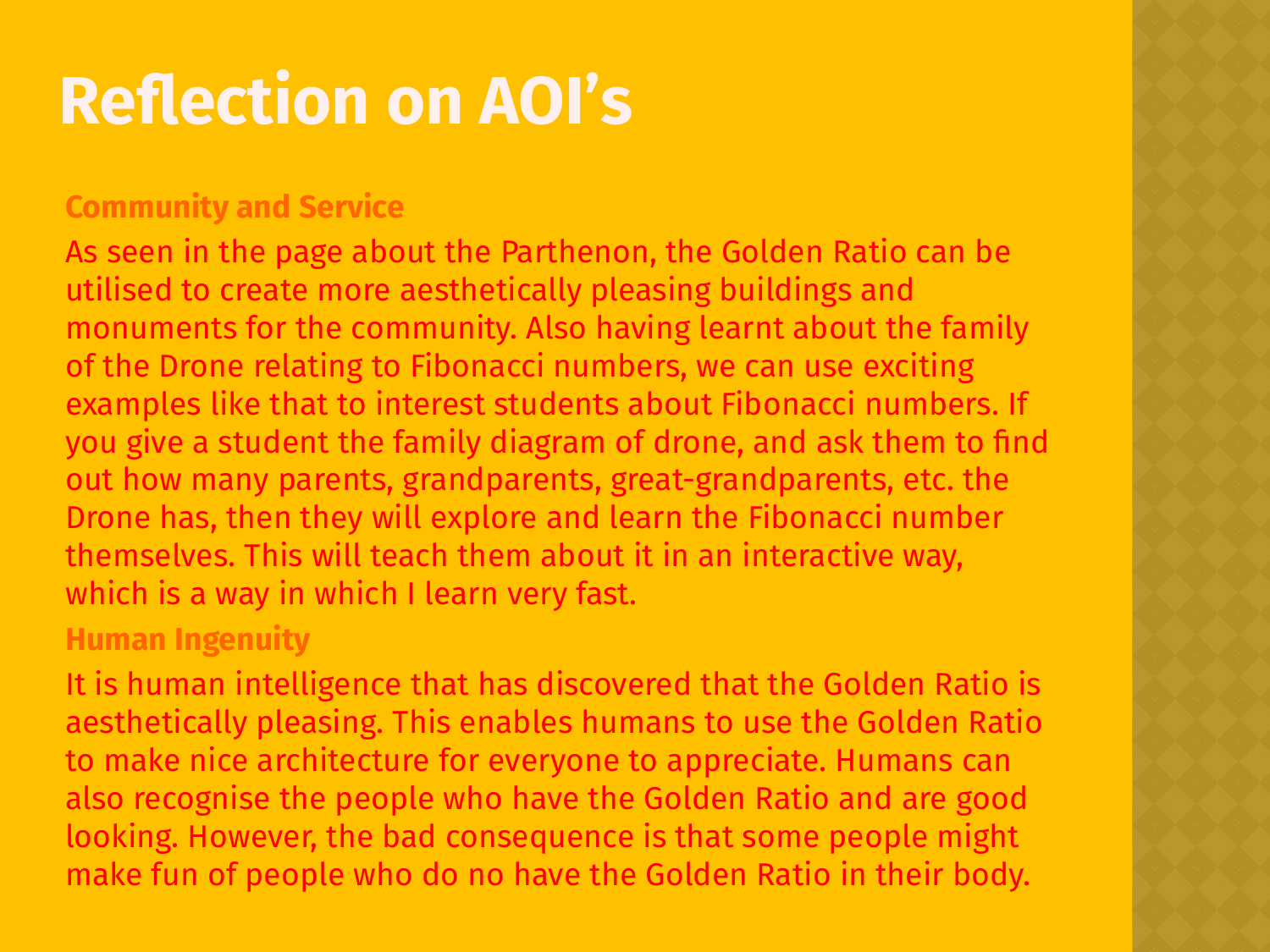

# Reflection on AOI’s
Community and Service
As seen in the page about the Parthenon, the Golden Ratio can be utilised to create more aesthetically pleasing buildings and monuments for the community. Also having learnt about the family of the Drone relating to Fibonacci numbers, we can use exciting examples like that to interest students about Fibonacci numbers. If you give a student the family diagram of drone, and ask them to find out how many parents, grandparents, great-grandparents, etc. the Drone has, then they will explore and learn the Fibonacci number themselves. This will teach them about it in an interactive way, which is a way in which I learn very fast.
Human Ingenuity
It is human intelligence that has discovered that the Golden Ratio is aesthetically pleasing. This enables humans to use the Golden Ratio to make nice architecture for everyone to appreciate. Humans can also recognise the people who have the Golden Ratio and are good looking. However, the bad consequence is that some people might make fun of people who do no have the Golden Ratio in their body.